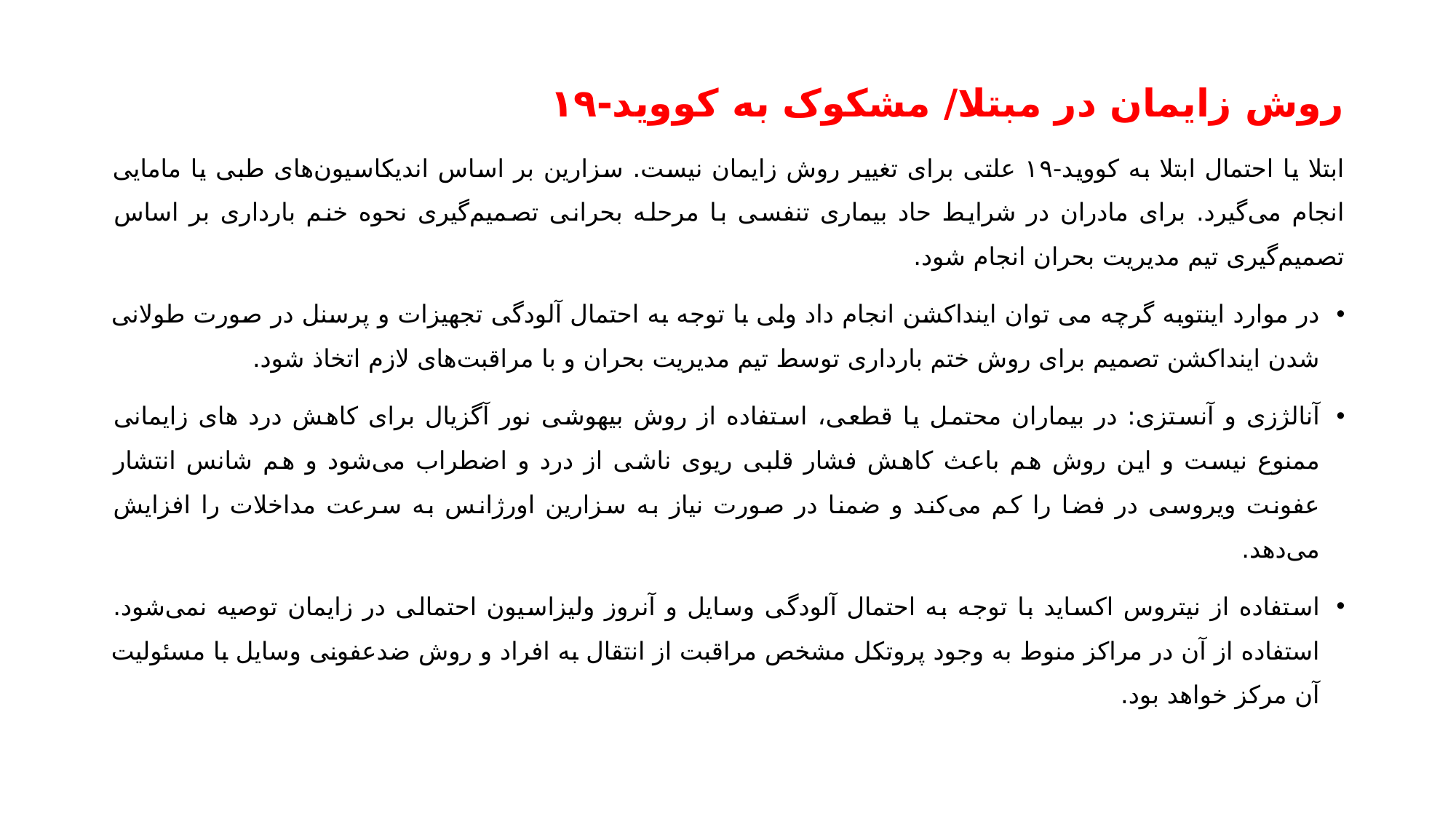

روش زایمان در مبتلا/ مشکوک به کووید-۱۹
ابتلا یا احتمال ابتلا به کووید-۱۹ علتی برای تغییر روش زایمان نیست. سزارین بر اساس اندیکاسیون‌‌های طبی یا مامایی انجام می‌گیرد. برای مادران در شرایط حاد بیماری تنفسی با مرحله بحرانی تصمیم‌گیری نحوه خنم بارداری بر اساس تصمیم‌گیری تیم مدیریت بحران انجام شود.
در موارد اینتوبه گرچه می توان اینداکشن انجام داد ولی با توجه به احتمال آلودگی تجهیزات و پرسنل در صورت طولانی شدن اینداکشن تصمیم برای روش ختم بارداری توسط تیم مدیریت بحران و با مراقبت‌های لازم اتخاذ شود.
آنالژزی و آنستزی: در بیماران محتمل يا قطعی، استفاده از روش بیهوشی نور آگزیال برای کاهش درد های زایمانی ممنوع نیست و این روش هم باعث کاهش فشار قلبی ریوی ناشی از درد و اضطراب می‌شود و هم شانس انتشار عفونت ویروسی در فضا را کم می‌کند و ضمنا در صورت نیاز به سزارین اورژانس به سرعت مداخلات را افزایش می‌دهد.
استفاده از نیتروس اکساید با توجه به احتمال آلودگی وسایل و آنروز ولیزاسیون احتمالی در زایمان توصیه نمی‌شود. استفاده از آن در مراکز منوط به وجود پروتکل مشخص مراقبت از انتقال به افراد و روش ضدعفونی وسایل با مسئولیت آن مرکز خواهد بود.